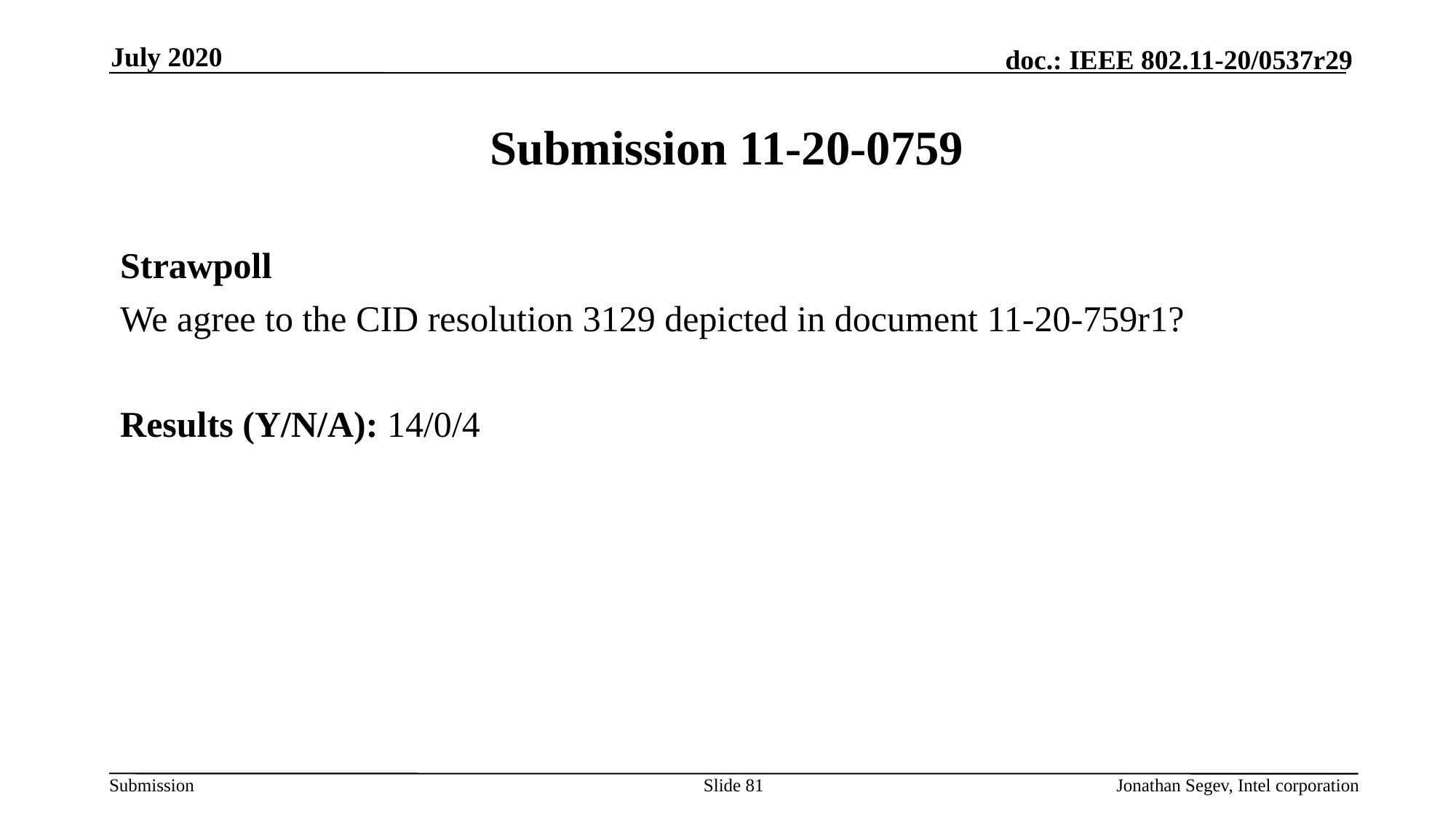

July 2020
# Submission 11-20-0759
Strawpoll
We agree to the CID resolution 3129 depicted in document 11-20-759r1?

Results (Y/N/A): 14/0/4
Slide 81
Jonathan Segev, Intel corporation